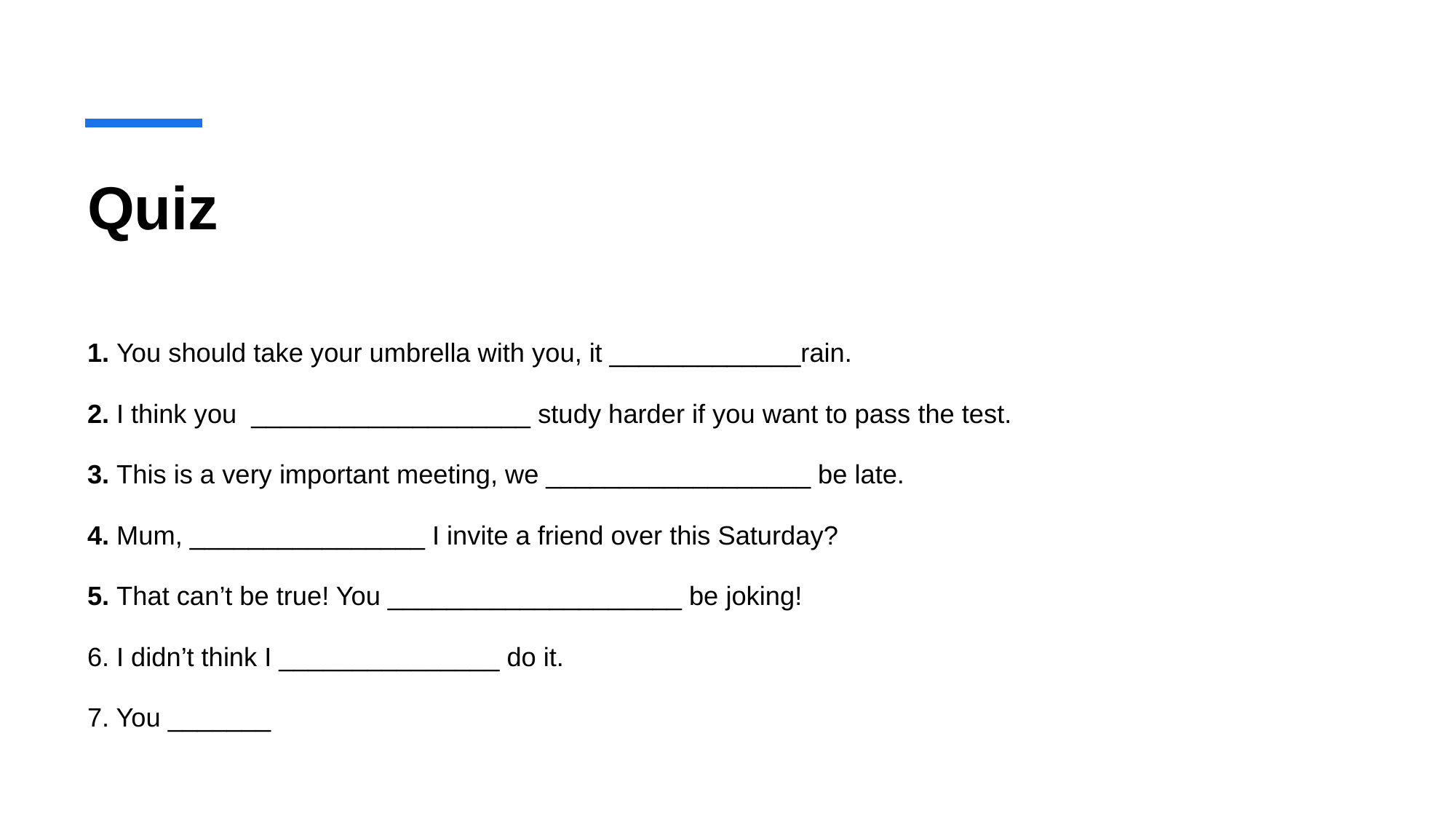

# Quiz
1. You should take your umbrella with you, it _____________rain.
2. I think you  ___________________ study harder if you want to pass the test.
3. This is a very important meeting, we __________________ be late.
4. Mum, ________________ I invite a friend over this Saturday?
5. That can’t be true! You ____________________ be joking!
6. I didn’t think I _______________ do it.
7. You _______